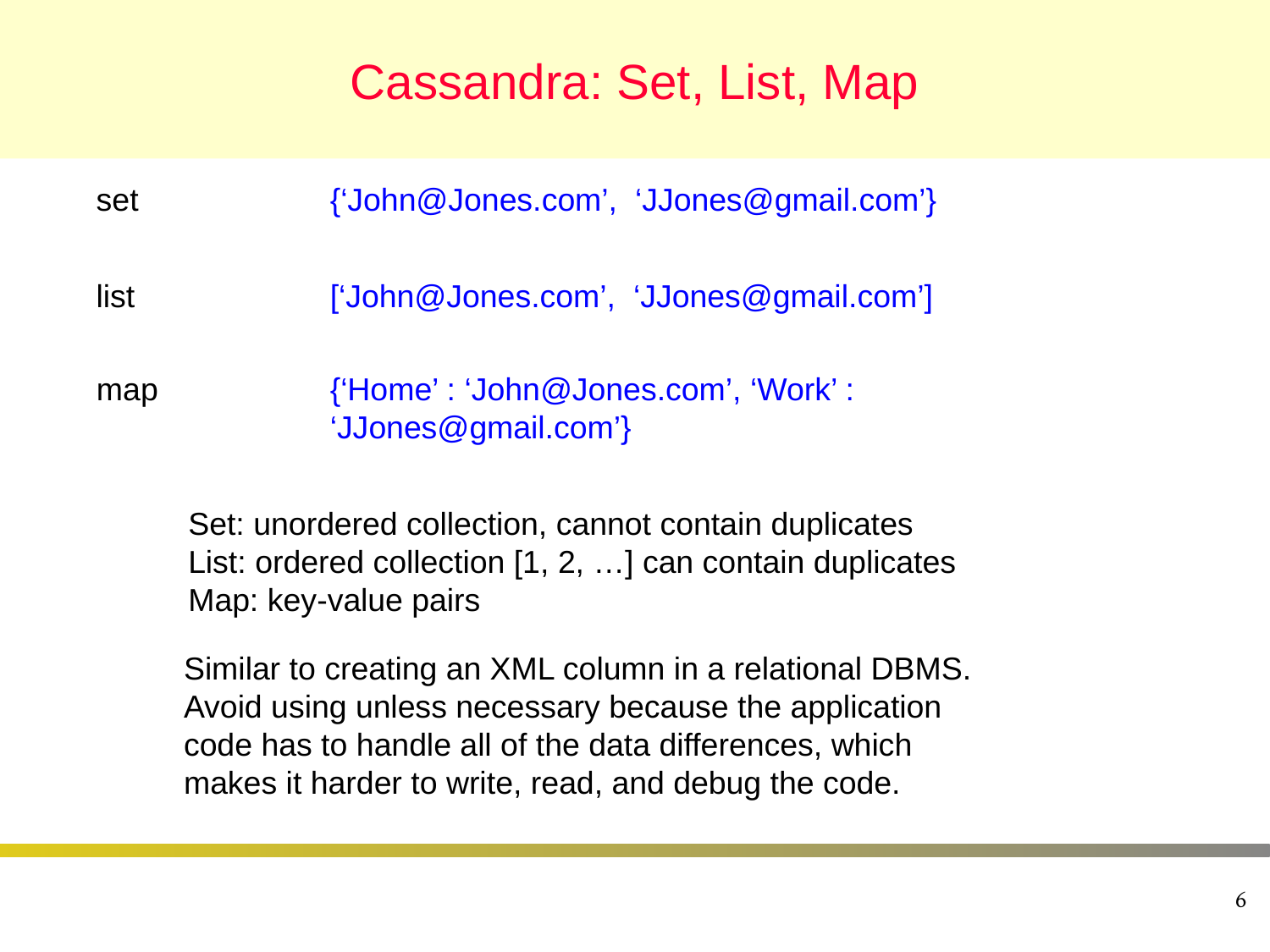

# Cassandra: Set, List, Map
set
{‘John@Jones.com’,  ‘JJones@gmail.com’}
list
[‘John@Jones.com’,  ‘JJones@gmail.com’]
map
{‘Home’ : ‘John@Jones.com’, ‘Work’ : ‘JJones@gmail.com’}
Set: unordered collection, cannot contain duplicates
List: ordered collection [1, 2, …] can contain duplicates
Map: key-value pairs
Similar to creating an XML column in a relational DBMS. Avoid using unless necessary because the application code has to handle all of the data differences, which makes it harder to write, read, and debug the code.
6